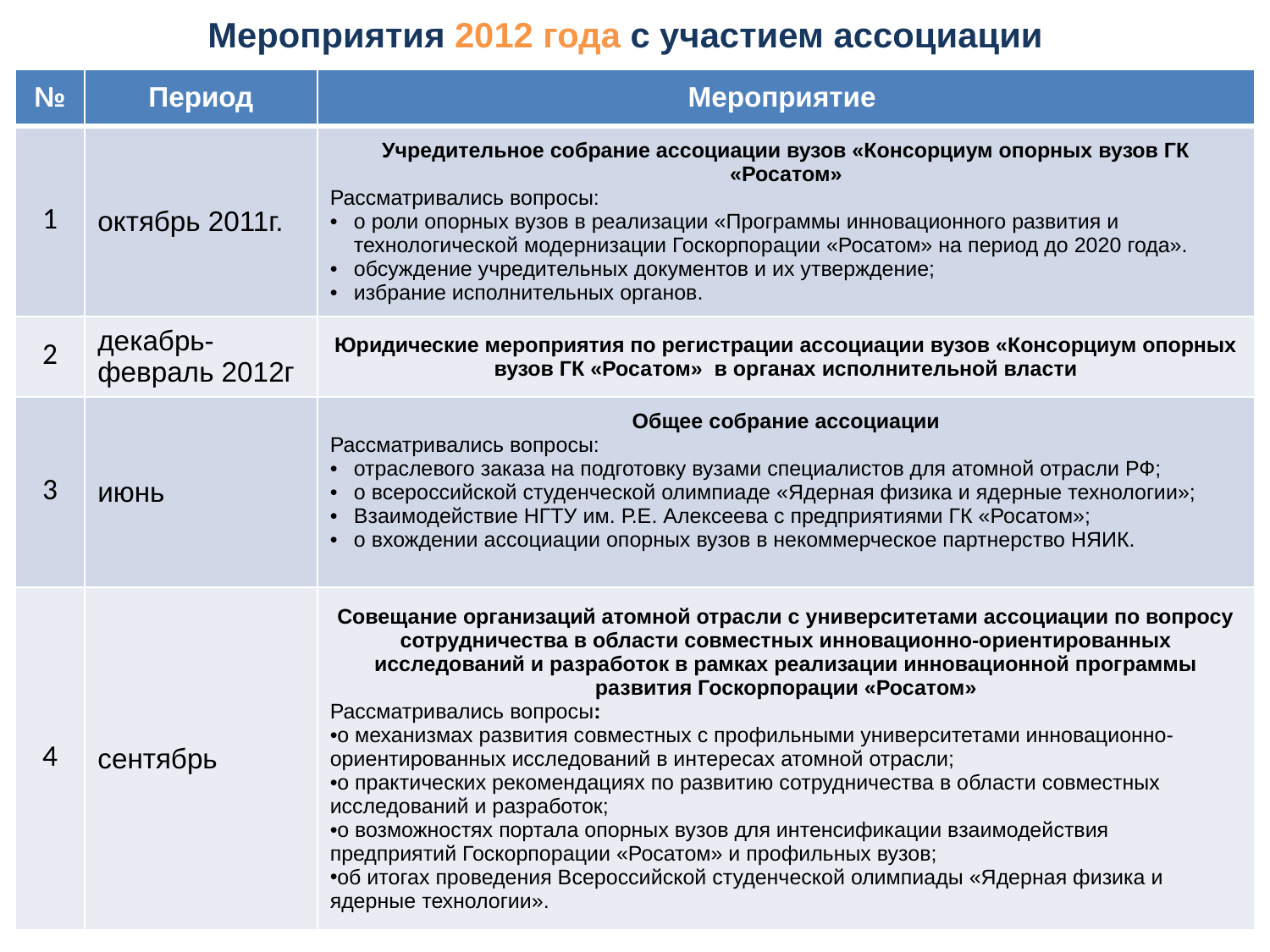

Мероприятия 2012 года с участием ассоциации
| № | Период | Мероприятие |
| --- | --- | --- |
| 1 | октябрь 2011г. | Учредительное собрание ассоциации вузов «Консорциум опорных вузов ГК «Росатом» Рассматривались вопросы: о роли опорных вузов в реализации «Программы инновационного развития и технологической модернизации Госкорпорации «Росатом» на период до 2020 года». обсуждение учредительных документов и их утверждение; избрание исполнительных органов. |
| 2 | декабрь-февраль 2012г | Юридические мероприятия по регистрации ассоциации вузов «Консорциум опорных вузов ГК «Росатом» в органах исполнительной власти |
| 3 | июнь | Общее собрание ассоциации Рассматривались вопросы: отраслевого заказа на подготовку вузами специалистов для атомной отрасли РФ; о всероссийской студенческой олимпиаде «Ядерная физика и ядерные технологии»; Взаимодействие НГТУ им. Р.Е. Алексеева с предприятиями ГК «Росатом»; о вхождении ассоциации опорных вузов в некоммерческое партнерство НЯИК. |
| 4 | сентябрь | Совещание организаций атомной отрасли с университетами ассоциации по вопросу сотрудничества в области совместных инновационно-ориентированных исследований и разработок в рамках реализации инновационной программы развития Госкорпорации «Росатом» Рассматривались вопросы: о механизмах развития совместных с профильными университетами инновационно-ориентированных исследований в интересах атомной отрасли; о практических рекомендациях по развитию сотрудничества в области совместных исследований и разработок; о возможностях портала опорных вузов для интенсификации взаимодействия предприятий Госкорпорации «Росатом» и профильных вузов; об итогах проведения Всероссийской студенческой олимпиады «Ядерная физика и ядерные технологии». |